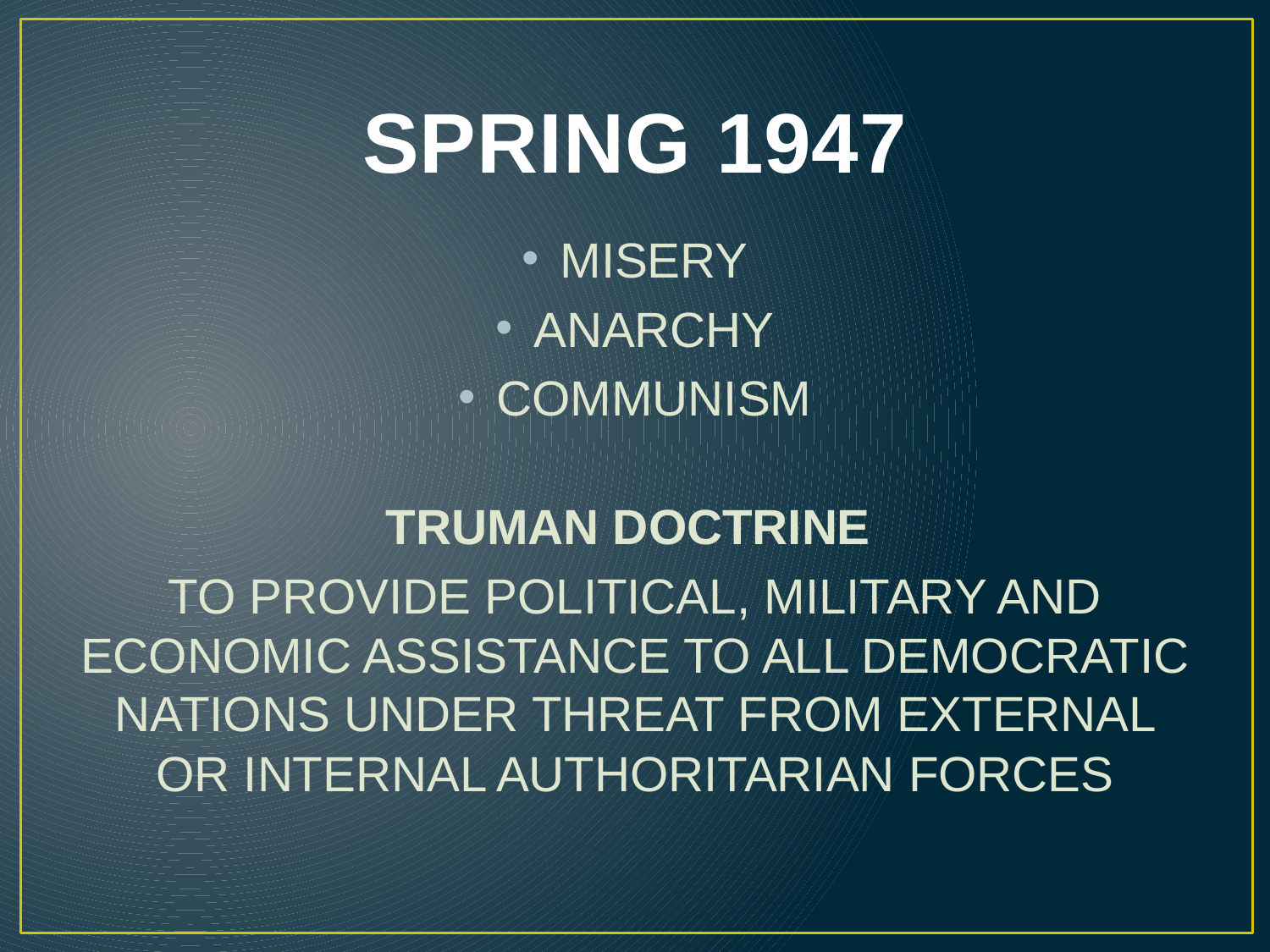

# SPRING 1947
MISERY
ANARCHY
COMMUNISM

TRUMAN DOCTRINE
TO PROVIDE POLITICAL, MILITARY AND ECONOMIC ASSISTANCE TO ALL DEMOCRATIC NATIONS UNDER THREAT FROM EXTERNAL OR INTERNAL AUTHORITARIAN FORCES